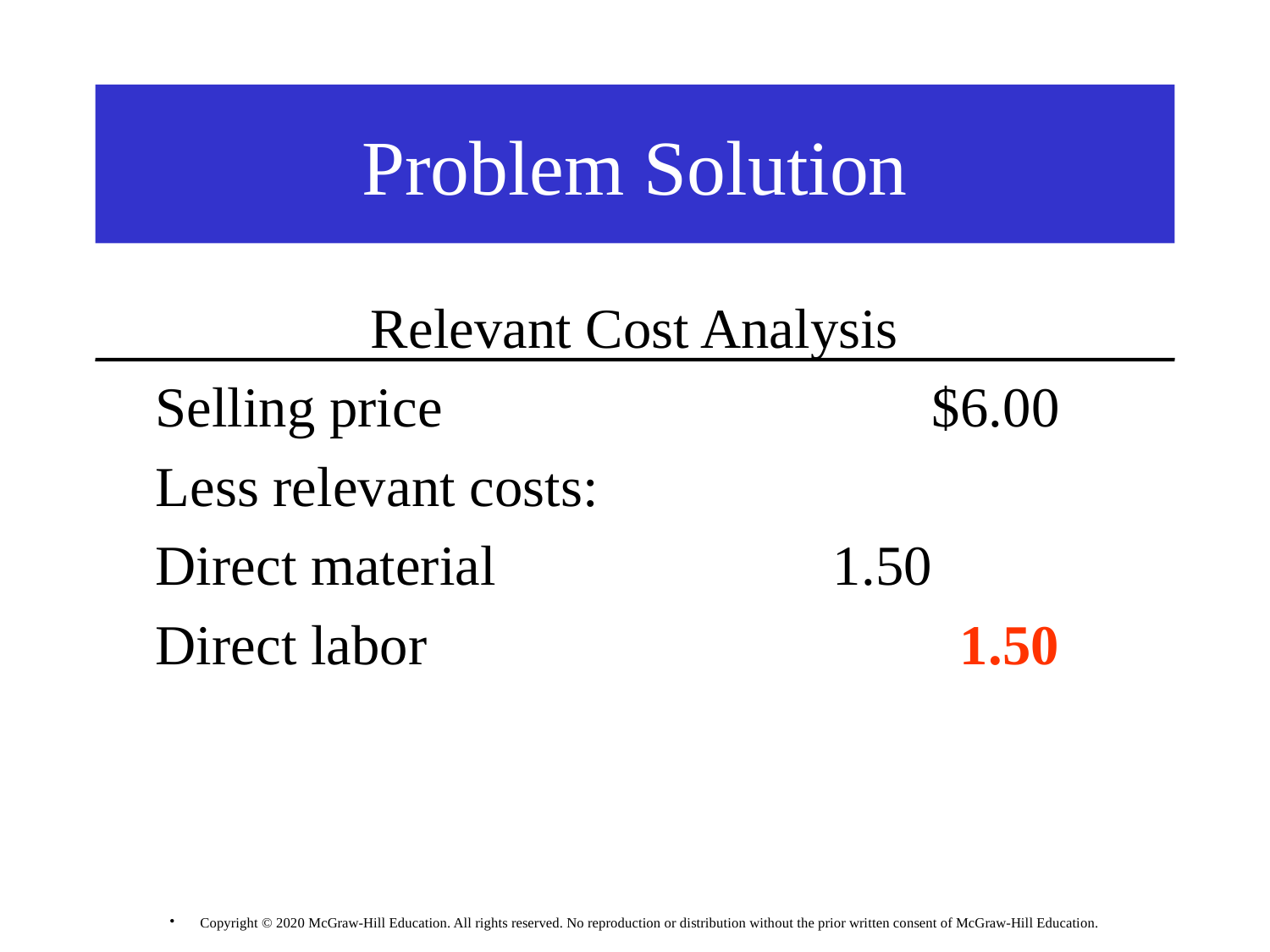

# Problem Solution
Relevant Cost Analysis
	Selling price			          $6.00
	Less relevant costs:
	Direct material			   1.50
	Direct labor				   1.50